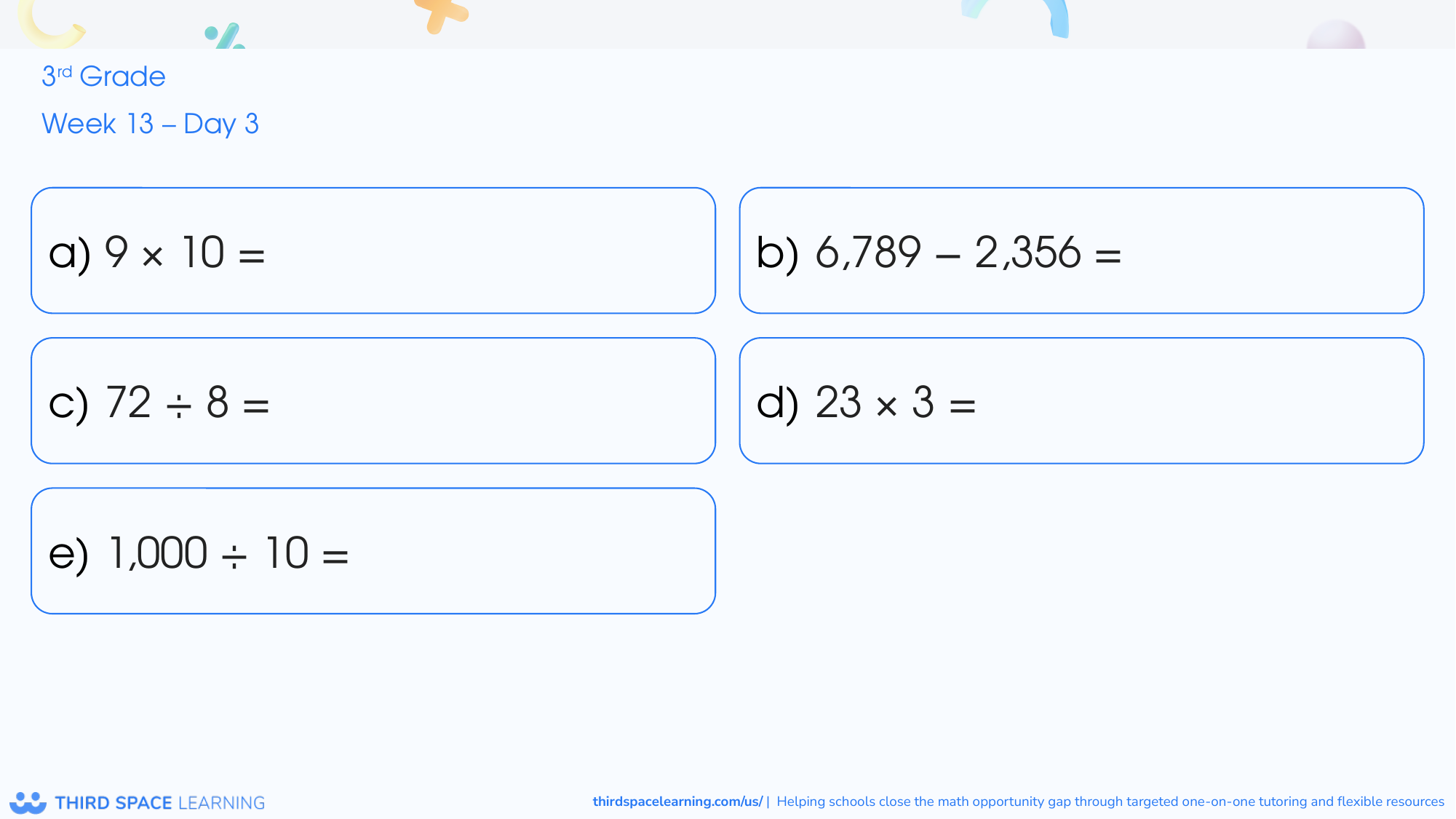

3rd Grade
Week 13 – Day 3
9 × 10 =
6,789 − 2,356 =
72 ÷ 8 =
23 × 3 =
1,000 ÷ 10 =